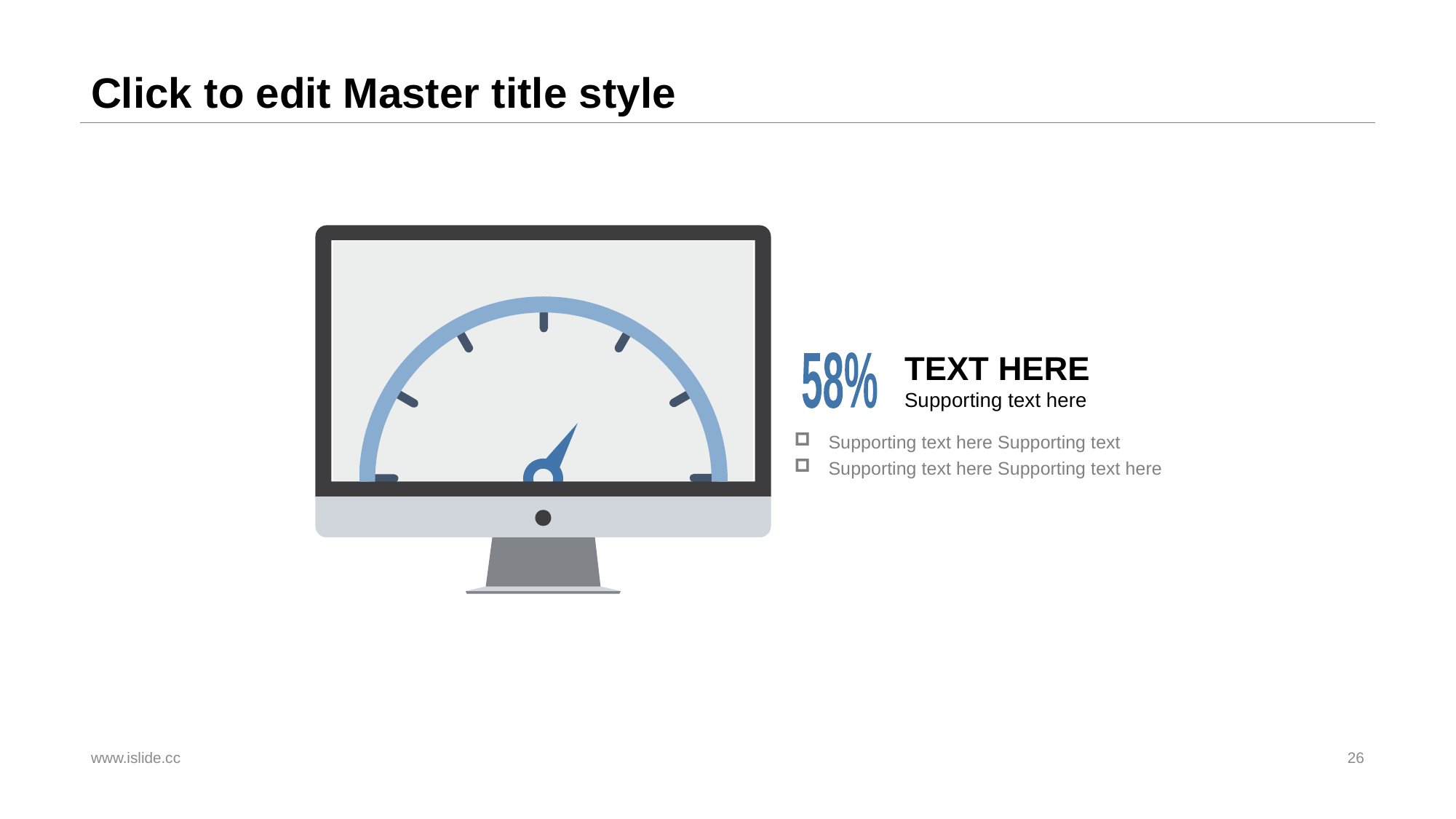

# Click to edit Master title style

TEXT HERE
58%
Supporting text here

Supporting text here Supporting text
Supporting text here Supporting text here

www.islide.cc
26